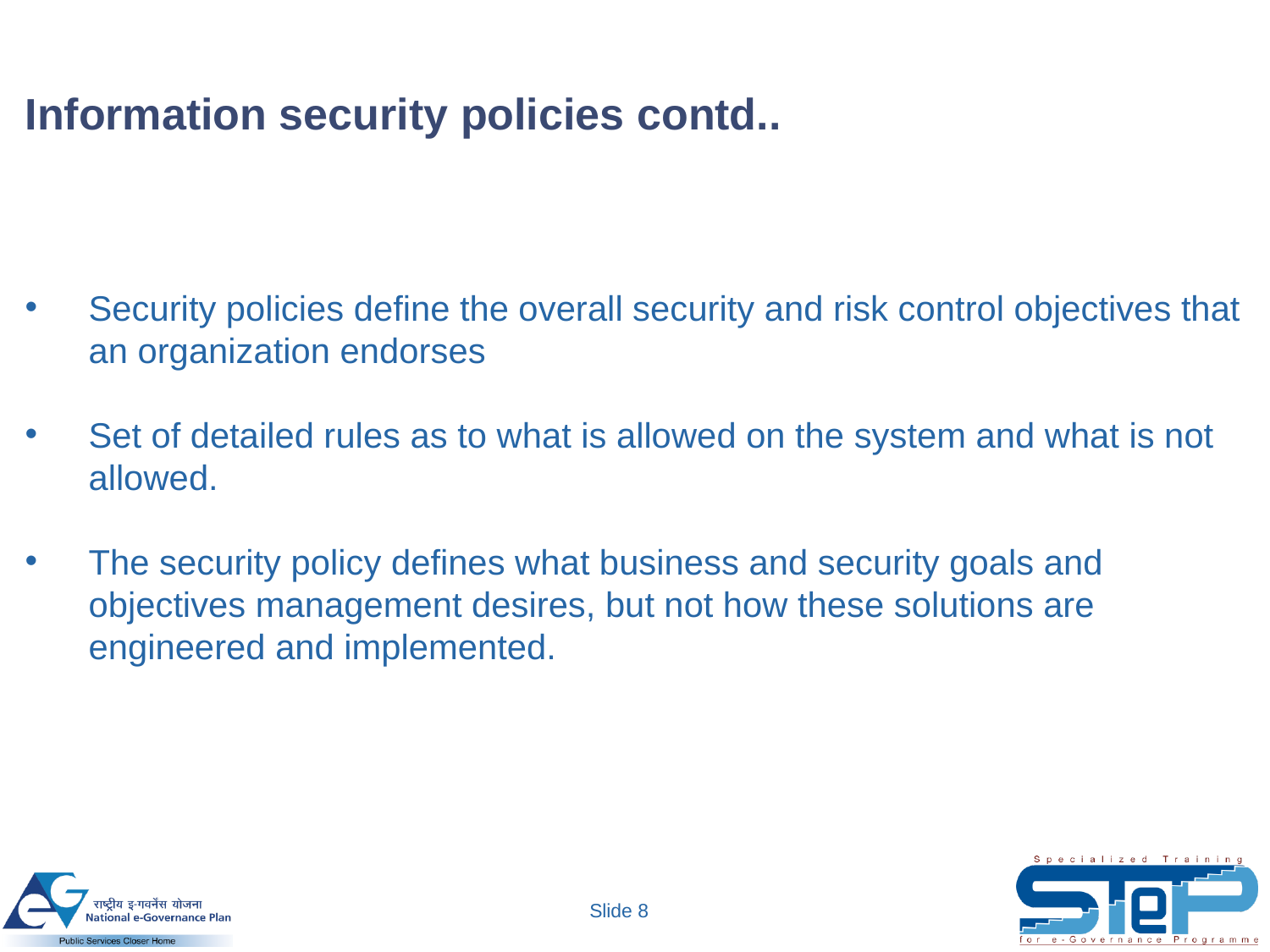

# Information security policies contd..

Security policies define the overall security and risk control objectives that an organization endorses

Set of detailed rules as to what is allowed on the system and what is not allowed.

The security policy defines what business and security goals and objectives management desires, but not how these solutions are engineered and implemented.